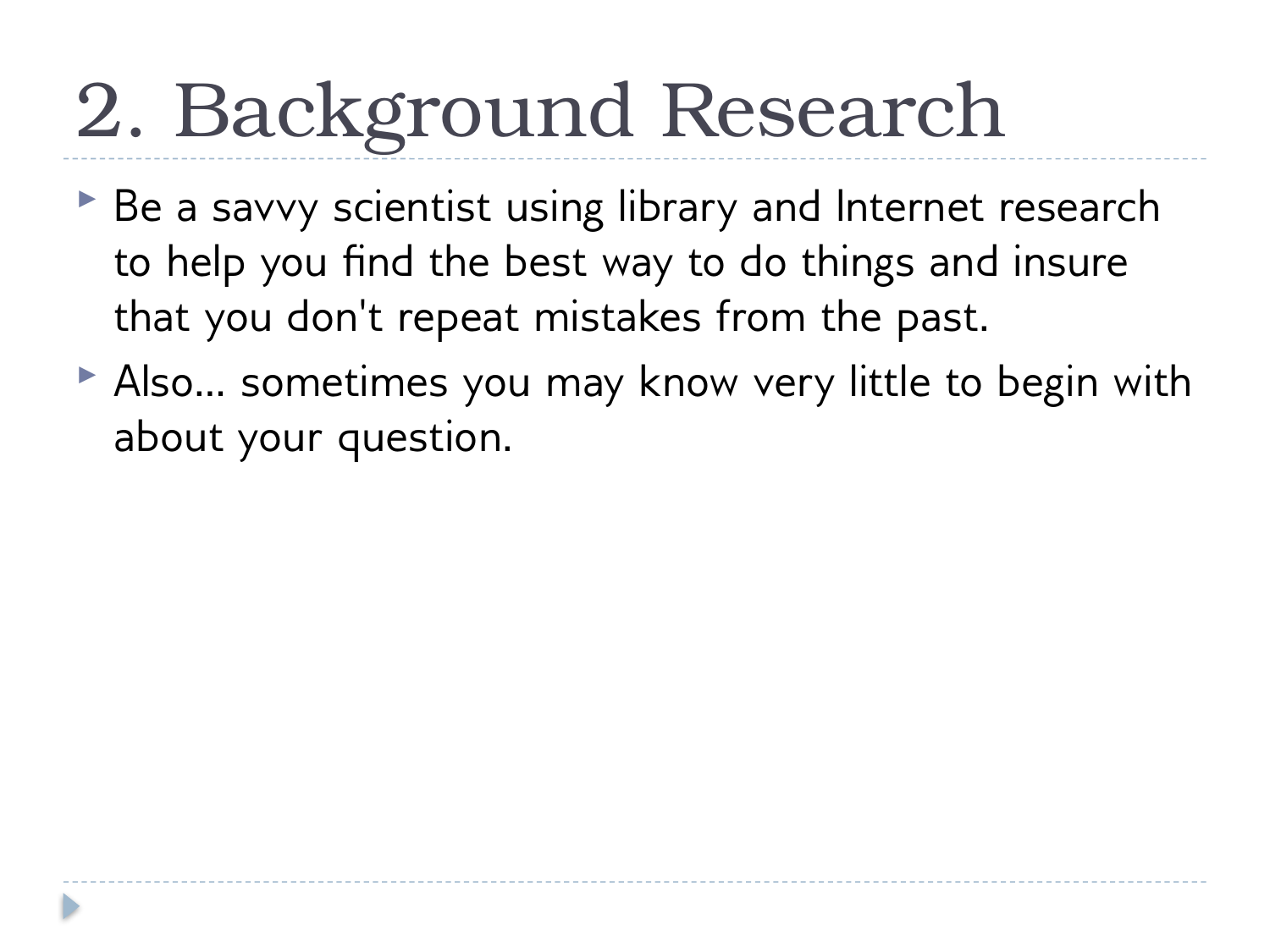

# 2. Background Research
Be a savvy scientist using library and Internet research to help you find the best way to do things and insure that you don't repeat mistakes from the past.
Also… sometimes you may know very little to begin with about your question.